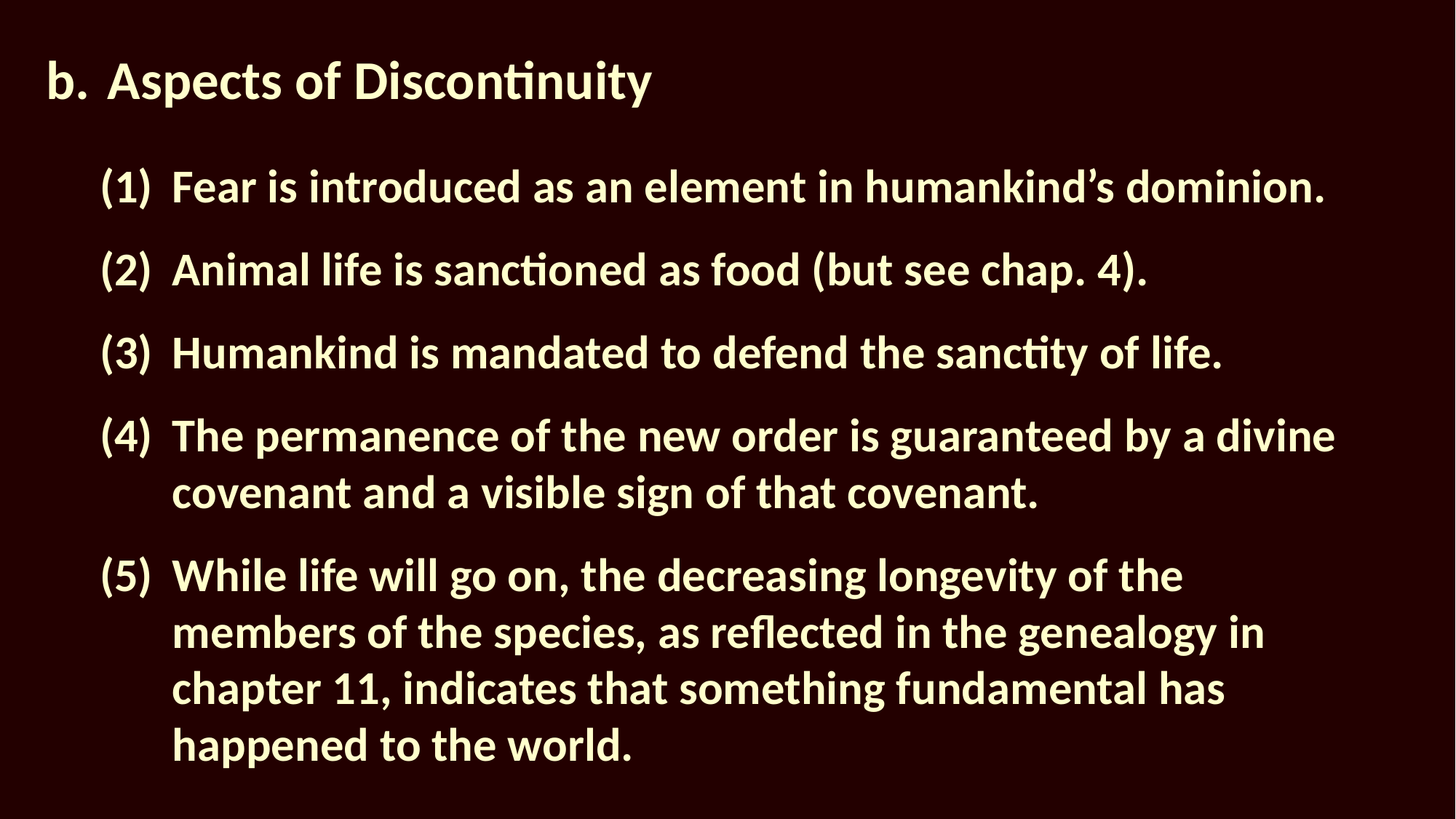

# b.	Aspects of Discontinuity
Fear is introduced as an element in humankind’s dominion.
Animal life is sanctioned as food (but see chap. 4).
Humankind is mandated to defend the sanctity of life.
The permanence of the new order is guaranteed by a divine covenant and a visible sign of that covenant.
While life will go on, the decreasing longevity of the members of the species, as reflected in the genealogy in chapter 11, indicates that something fundamental has happened to the world.